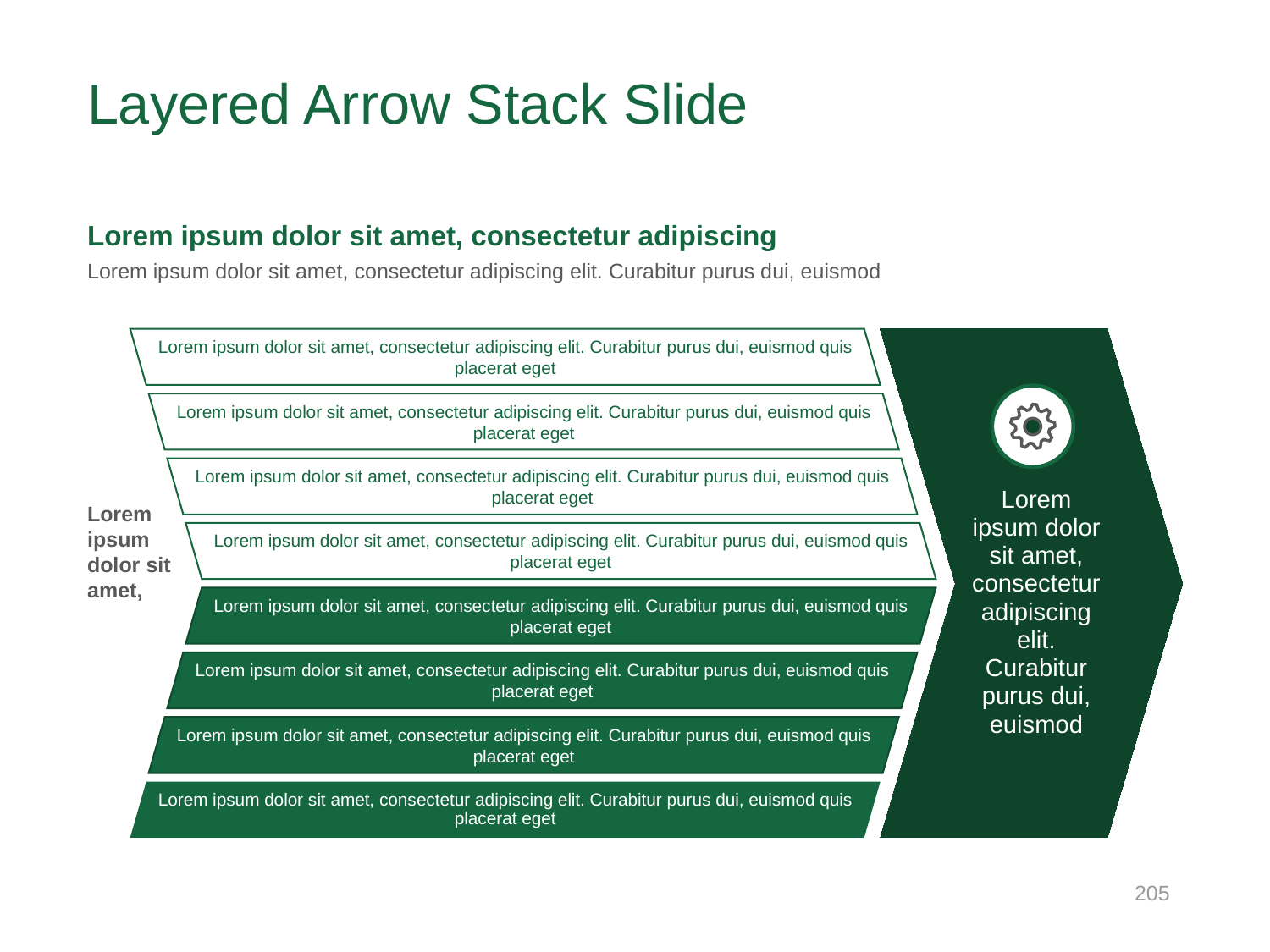

# Layered Arrow Stack Slide
Lorem ipsum dolor sit amet, consectetur adipiscing
Lorem ipsum dolor sit amet, consectetur adipiscing elit. Curabitur purus dui, euismod

Lorem ipsum dolor sit amet, consectetur adipiscing elit. Curabitur purus dui, euismod
Lorem ipsum dolor sit amet, consectetur adipiscing elit. Curabitur purus dui, euismod quis placerat eget

Lorem ipsum dolor sit amet, consectetur adipiscing elit. Curabitur purus dui, euismod quis placerat eget
Lorem ipsum dolor sit amet, consectetur adipiscing elit. Curabitur purus dui, euismod quis placerat eget
Lorem ipsum dolor sit amet,
Lorem ipsum dolor sit amet, consectetur adipiscing elit. Curabitur purus dui, euismod quis placerat eget
Lorem ipsum dolor sit amet, consectetur adipiscing elit. Curabitur purus dui, euismod quis placerat eget
Lorem ipsum dolor sit amet, consectetur adipiscing elit. Curabitur purus dui, euismod quis placerat eget
Lorem ipsum dolor sit amet, consectetur adipiscing elit. Curabitur purus dui, euismod quis placerat eget
Lorem ipsum dolor sit amet, consectetur adipiscing elit. Curabitur purus dui, euismod quis placerat eget
205